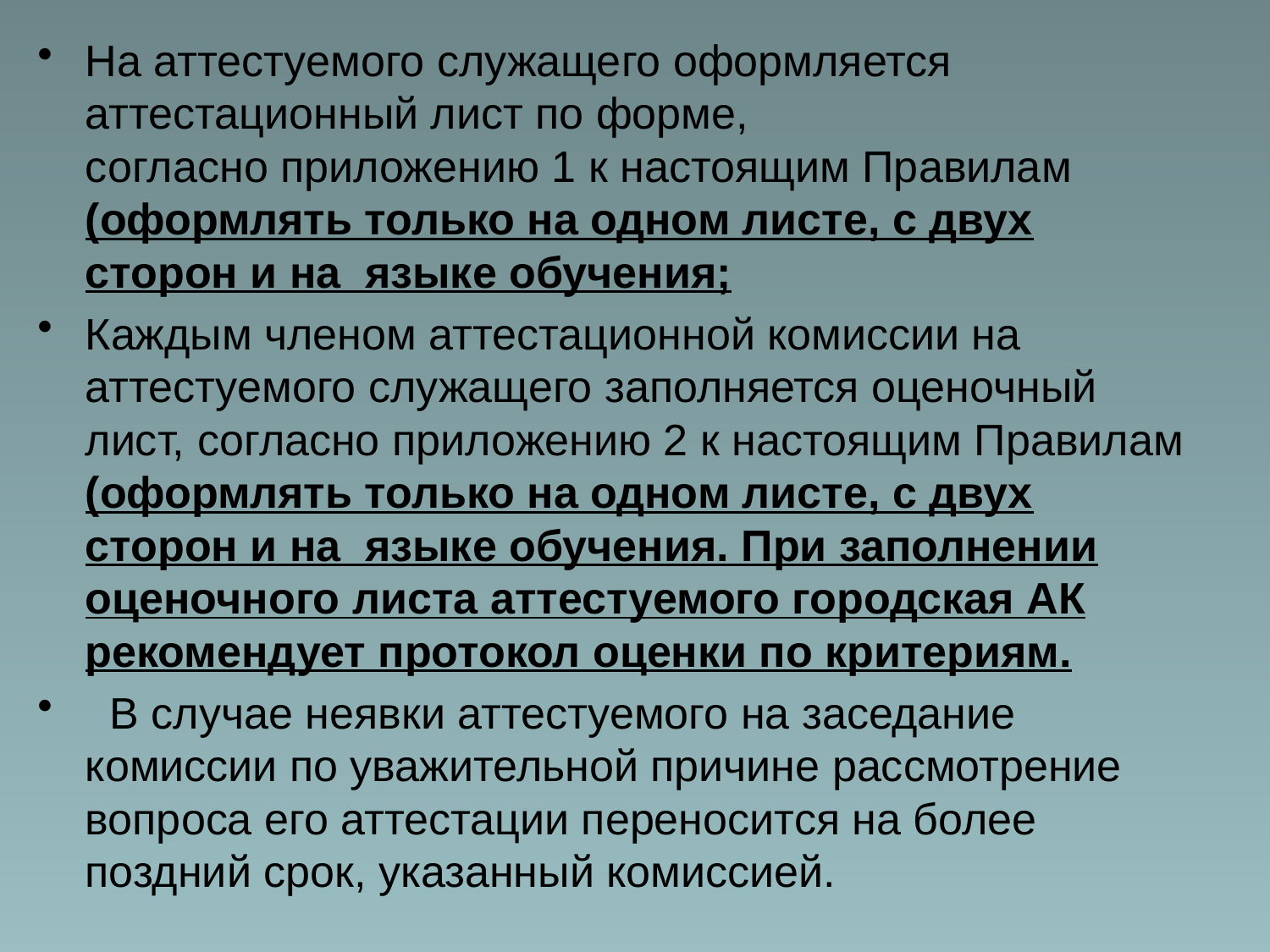

На аттестуемого служащего оформляется аттестационный лист по форме, согласно приложению 1 к настоящим Правилам (оформлять только на одном листе, с двух сторон и на  языке обучения;
Каждым членом аттестационной комиссии на аттестуемого служащего заполняется оценочный лист, согласно приложению 2 к настоящим Правилам (оформлять только на одном листе, с двух сторон и на  языке обучения. При заполнении оценочного листа аттестуемого городская АК рекомендует протокол оценки по критериям.
  В случае неявки аттестуемого на заседание комиссии по уважительной причине рассмотрение вопроса его аттестации переносится на более поздний срок, указанный комиссией.